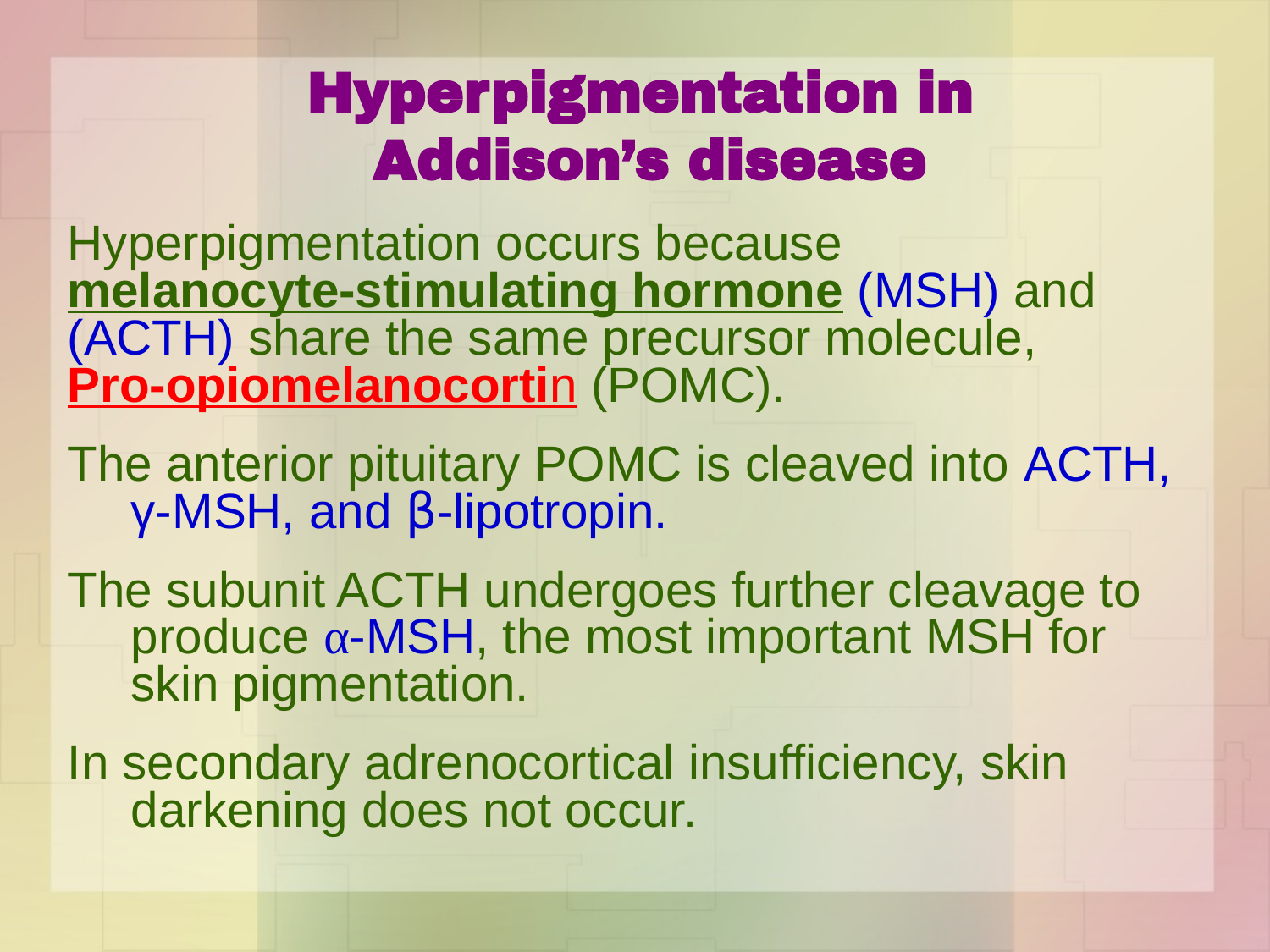

# Hyperpigmentation in Addison’s disease
Hyperpigmentation occurs because melanocyte-stimulating hormone (MSH) and (ACTH) share the same precursor molecule, Pro-opiomelanocortin (POMC).
The anterior pituitary POMC is cleaved into ACTH, γ-MSH, and β-lipotropin.
The subunit ACTH undergoes further cleavage to produce α-MSH, the most important MSH for skin pigmentation.
In secondary adrenocortical insufficiency, skin darkening does not occur.